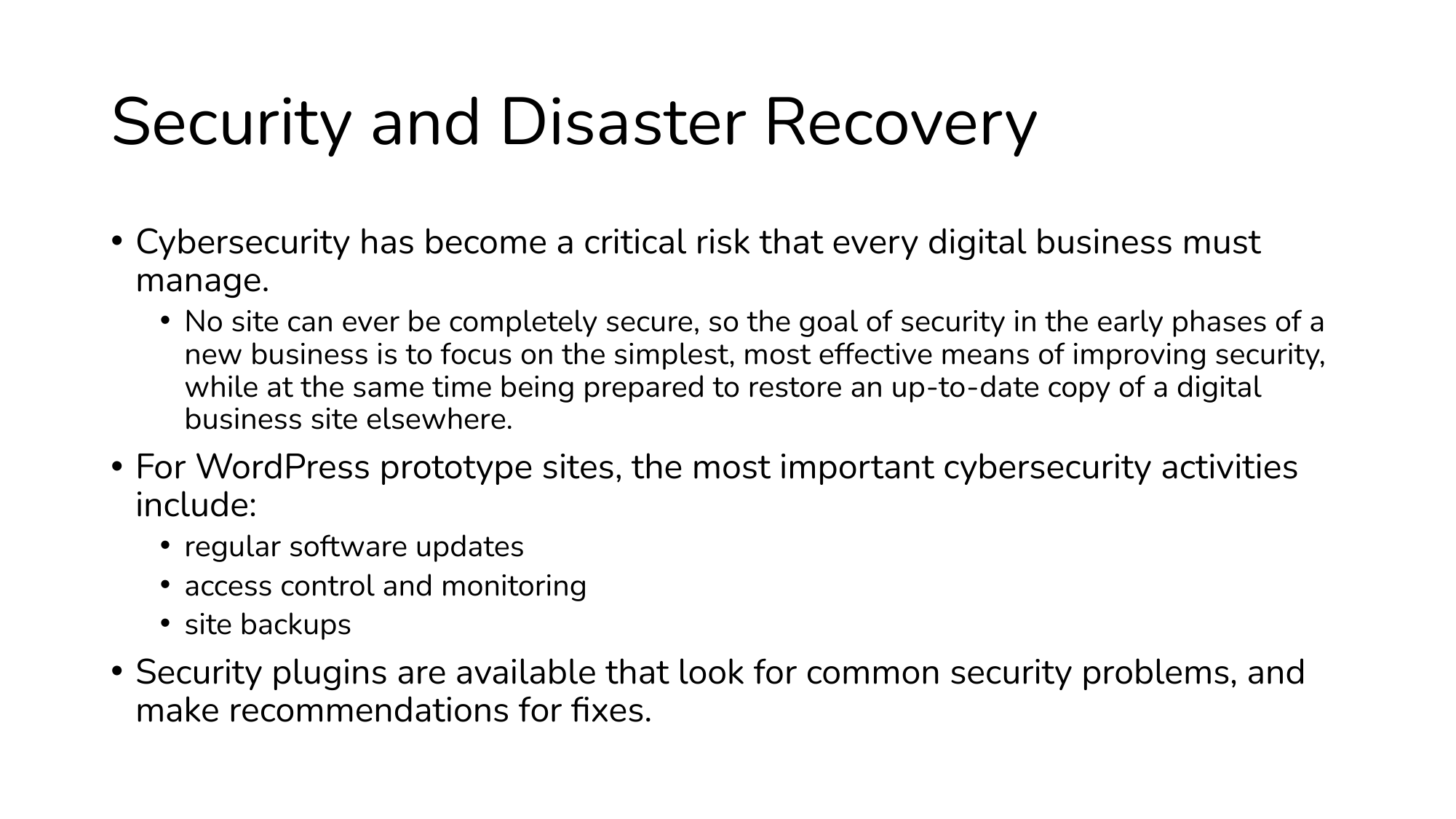

# Security and Disaster Recovery
Cybersecurity has become a critical risk that every digital business must manage.
No site can ever be completely secure, so the goal of security in the early phases of a new business is to focus on the simplest, most effective means of improving security, while at the same time being prepared to restore an up-to-date copy of a digital business site elsewhere.
For WordPress prototype sites, the most important cybersecurity activities include:
regular software updates
access control and monitoring
site backups
Security plugins are available that look for common security problems, and make recommendations for fixes.